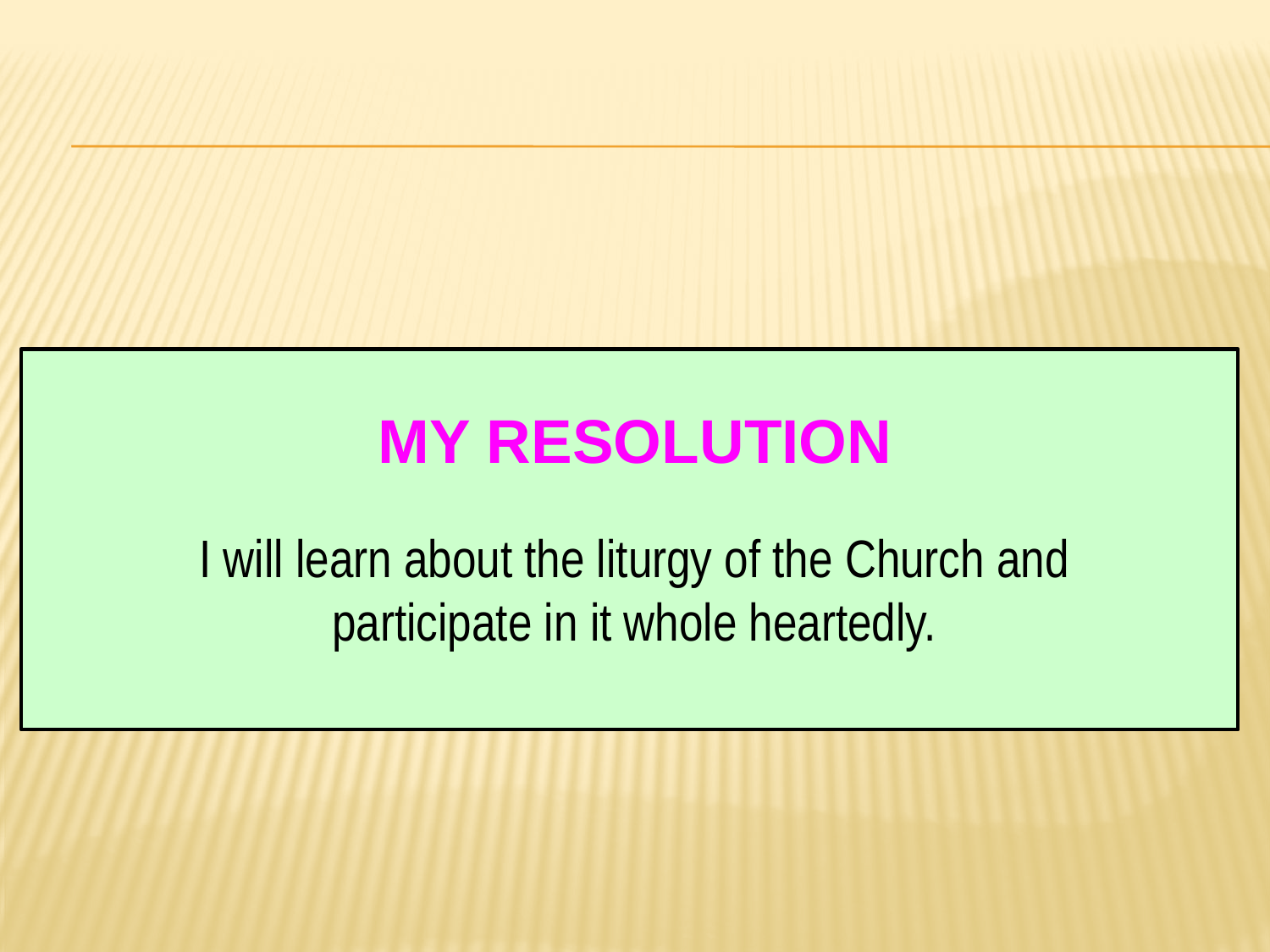

# My Resolution
I will learn about the liturgy of the Church and participate in it whole heartedly.